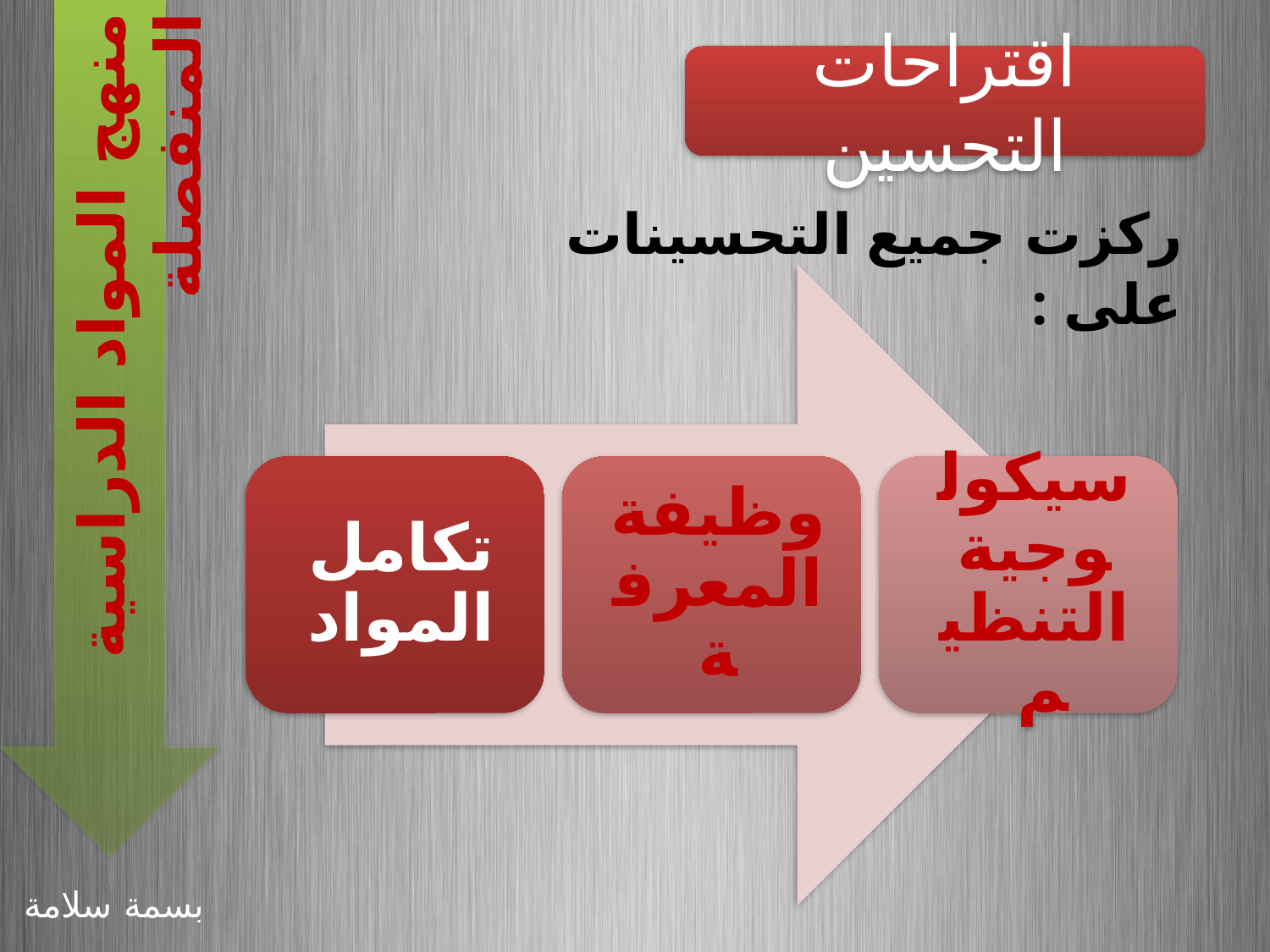

اقتراحات التحسين
ركزت جميع التحسينات على :
تكامل المواد
وظيفة المعرفة
سيكولوجية التنظيم
منهج المواد الدراسية المنفصلة

بسمة سلامة